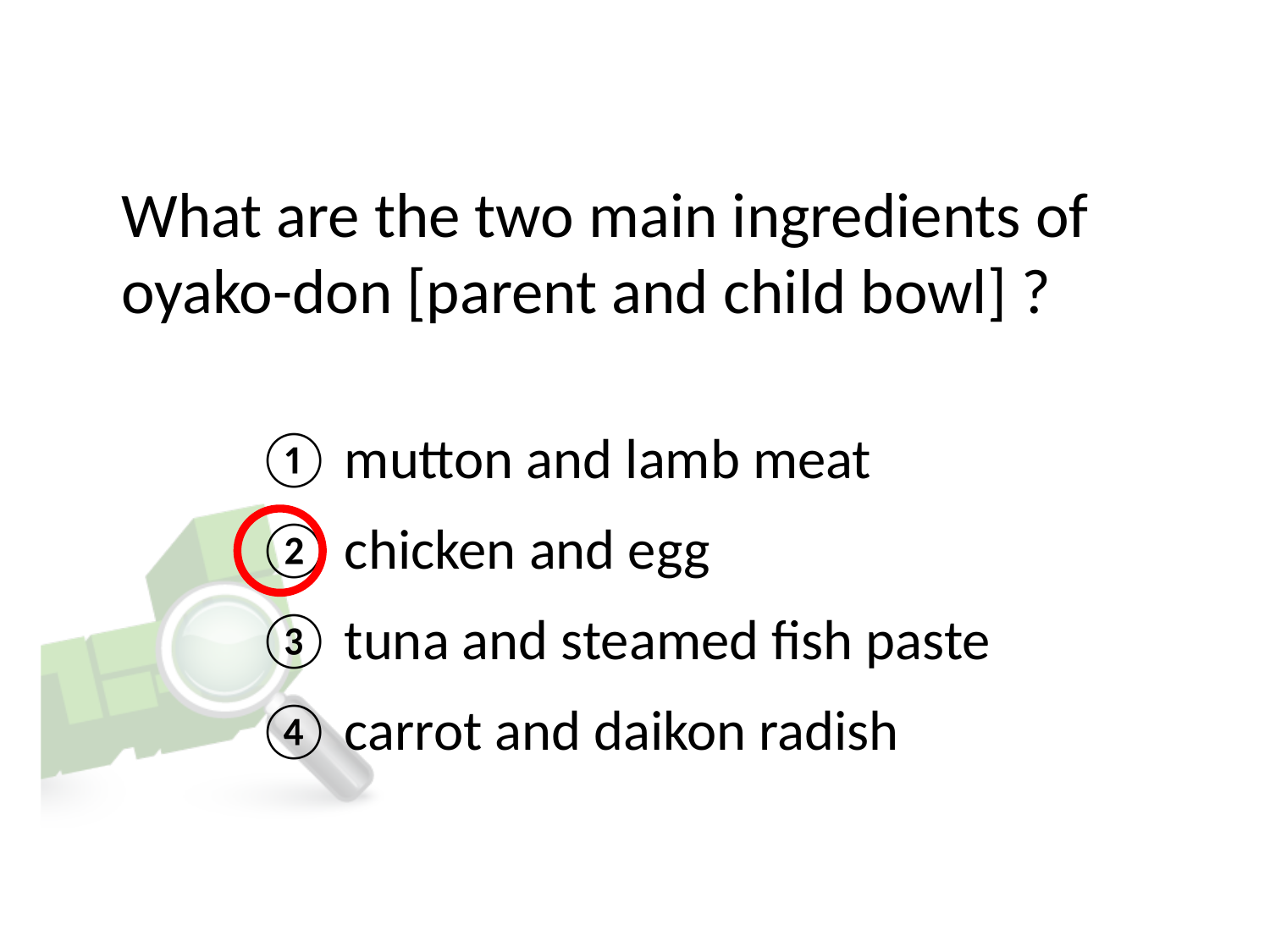

# What are the two main ingredients of oyako-don [parent and child bowl] ?
① mutton and lamb meat
② chicken and egg
③ tuna and steamed fish paste
④ carrot and daikon radish